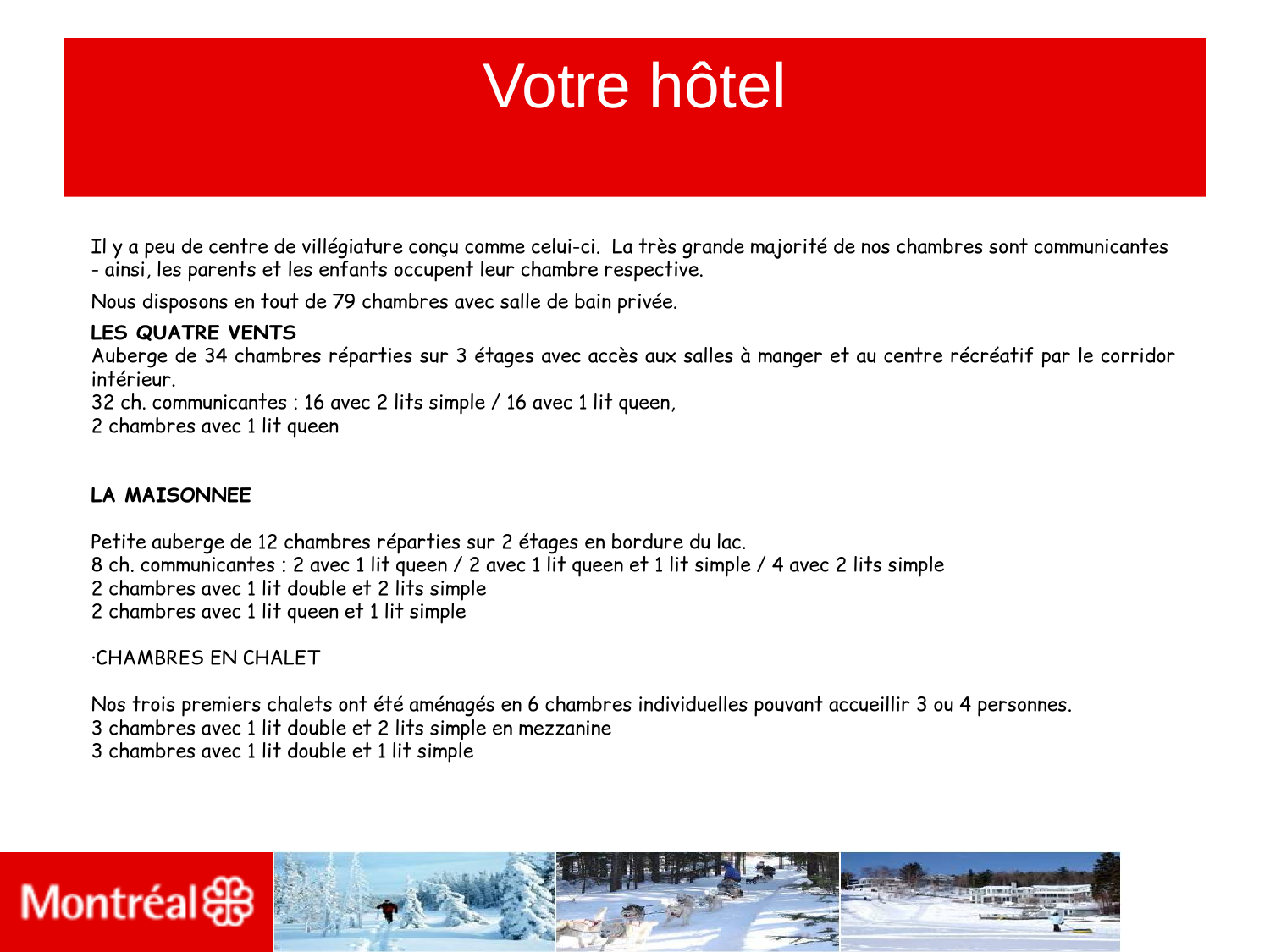

# Votre hôtel
Il y a peu de centre de villégiature conçu comme celui-ci.  La très grande majorité de nos chambres sont communicantes - ainsi, les parents et les enfants occupent leur chambre respective.
Nous disposons en tout de 79 chambres avec salle de bain privée.
LES QUATRE VENTS
Auberge de 34 chambres réparties sur 3 étages avec accès aux salles à manger et au centre récréatif par le corridor intérieur.
32 ch. communicantes : 16 avec 2 lits simple / 16 avec 1 lit queen,
2 chambres avec 1 lit queen

LA MAISONNEE

Petite auberge de 12 chambres réparties sur 2 étages en bordure du lac.
8 ch. communicantes : 2 avec 1 lit queen / 2 avec 1 lit queen et 1 lit simple / 4 avec 2 lits simple
2 chambres avec 1 lit double et 2 lits simple
2 chambres avec 1 lit queen et 1 lit simple

·CHAMBRES EN CHALET

Nos trois premiers chalets ont été aménagés en 6 chambres individuelles pouvant accueillir 3 ou 4 personnes.
3 chambres avec 1 lit double et 2 lits simple en mezzanine
3 chambres avec 1 lit double et 1 lit simple